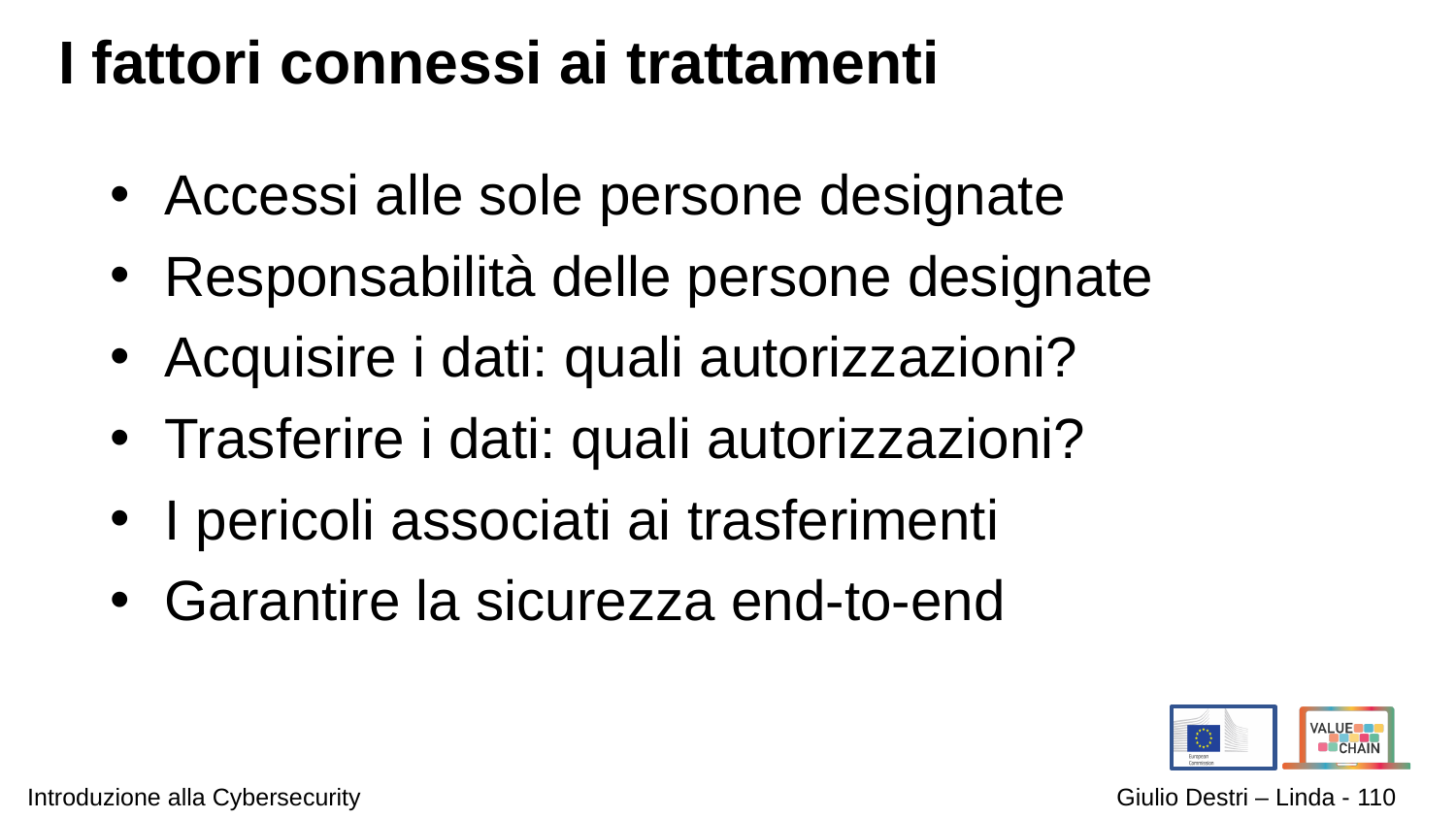

# I fattori connessi ai trattamenti
Accessi alle sole persone designate
Responsabilità delle persone designate
Acquisire i dati: quali autorizzazioni?
Trasferire i dati: quali autorizzazioni?
I pericoli associati ai trasferimenti
Garantire la sicurezza end-to-end